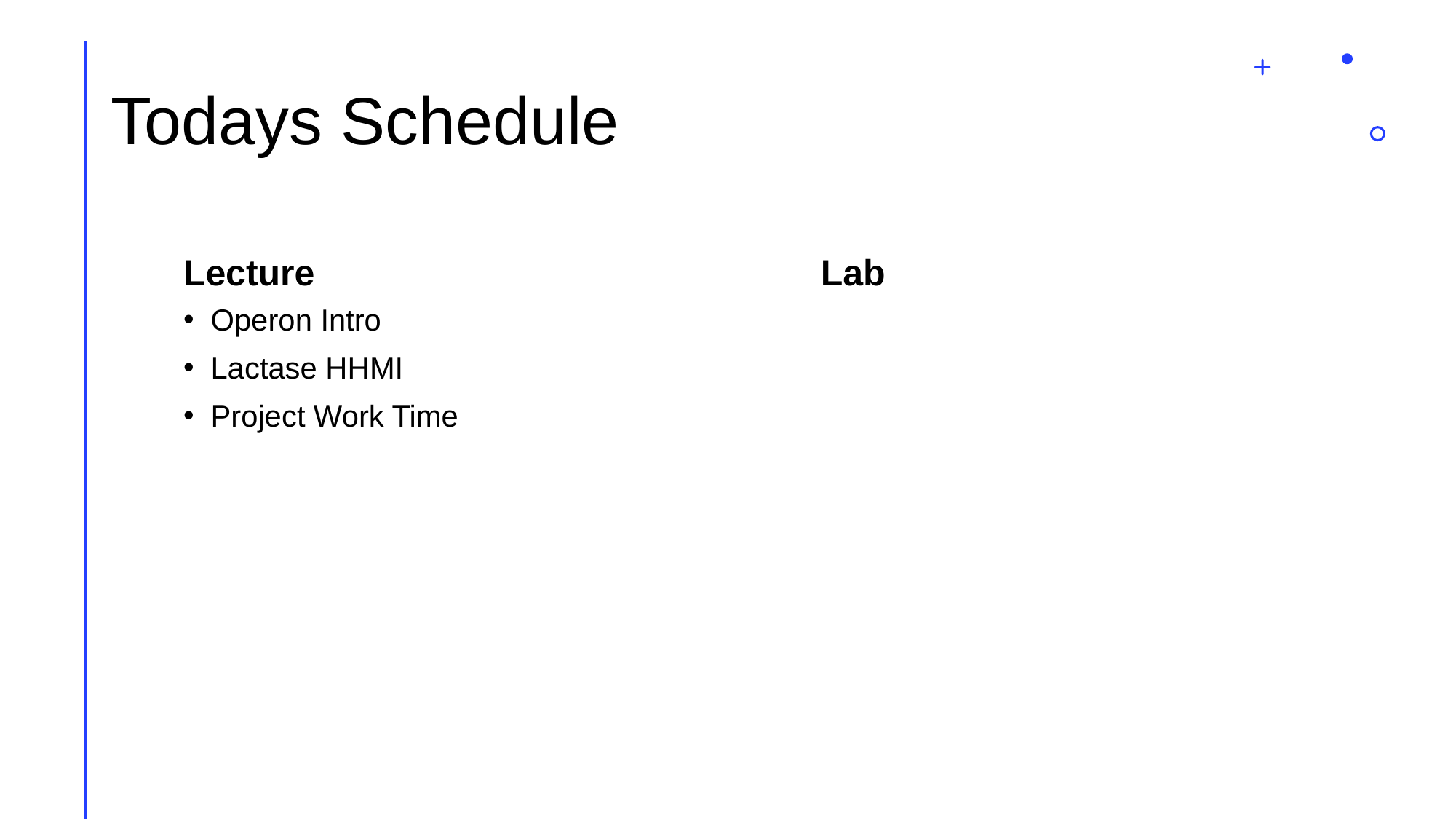

# Todays Schedule
Lecture
Lab
Operon Intro
Lactase HHMI
Project Work Time